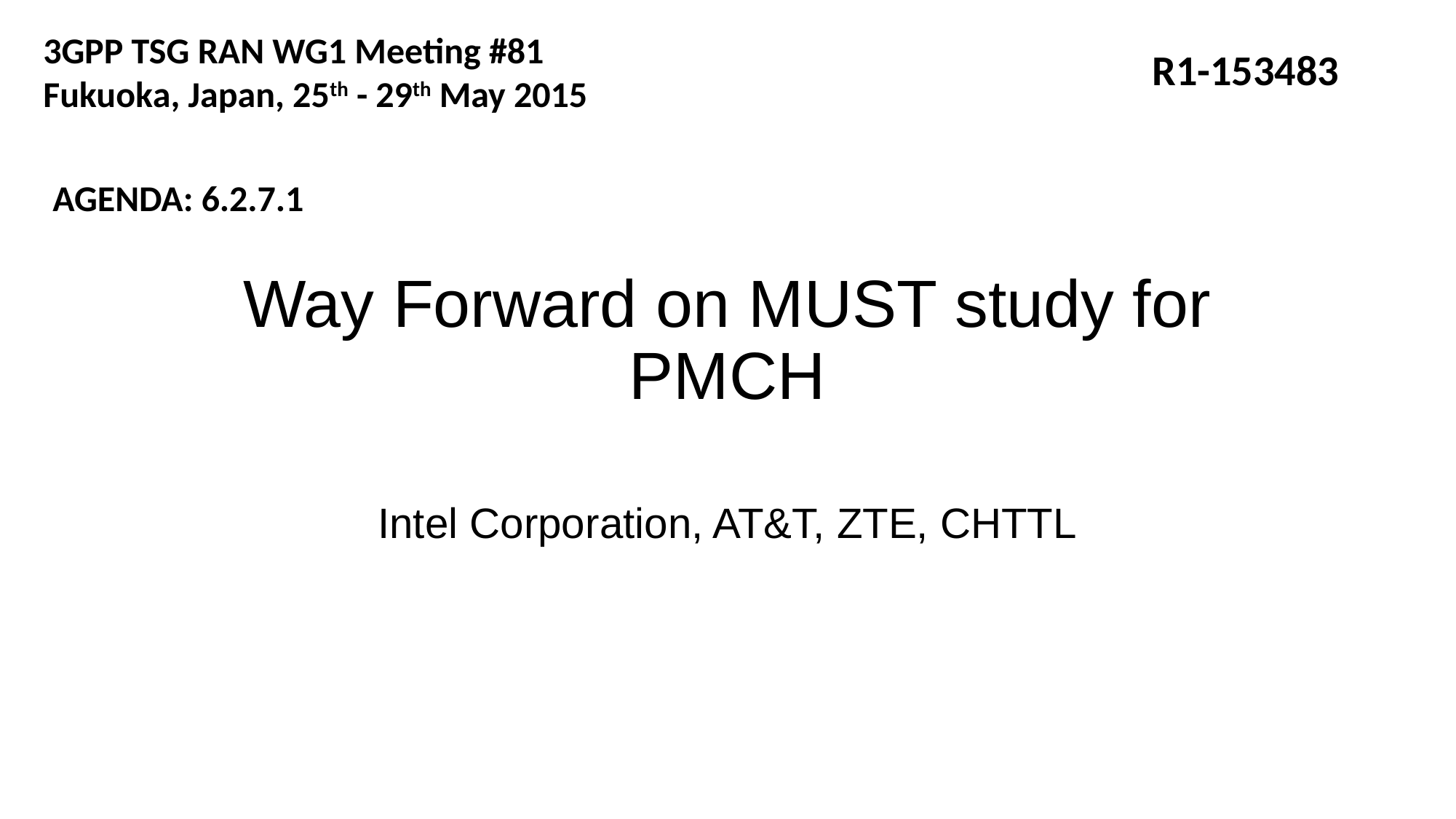

3GPP TSG RAN WG1 Meeting #81
Fukuoka, Japan, 25th - 29th May 2015
R1-153483
AGENDA: 6.2.7.1
# Way Forward on MUST study for PMCH

Intel Corporation, AT&T, ZTE, CHTTL